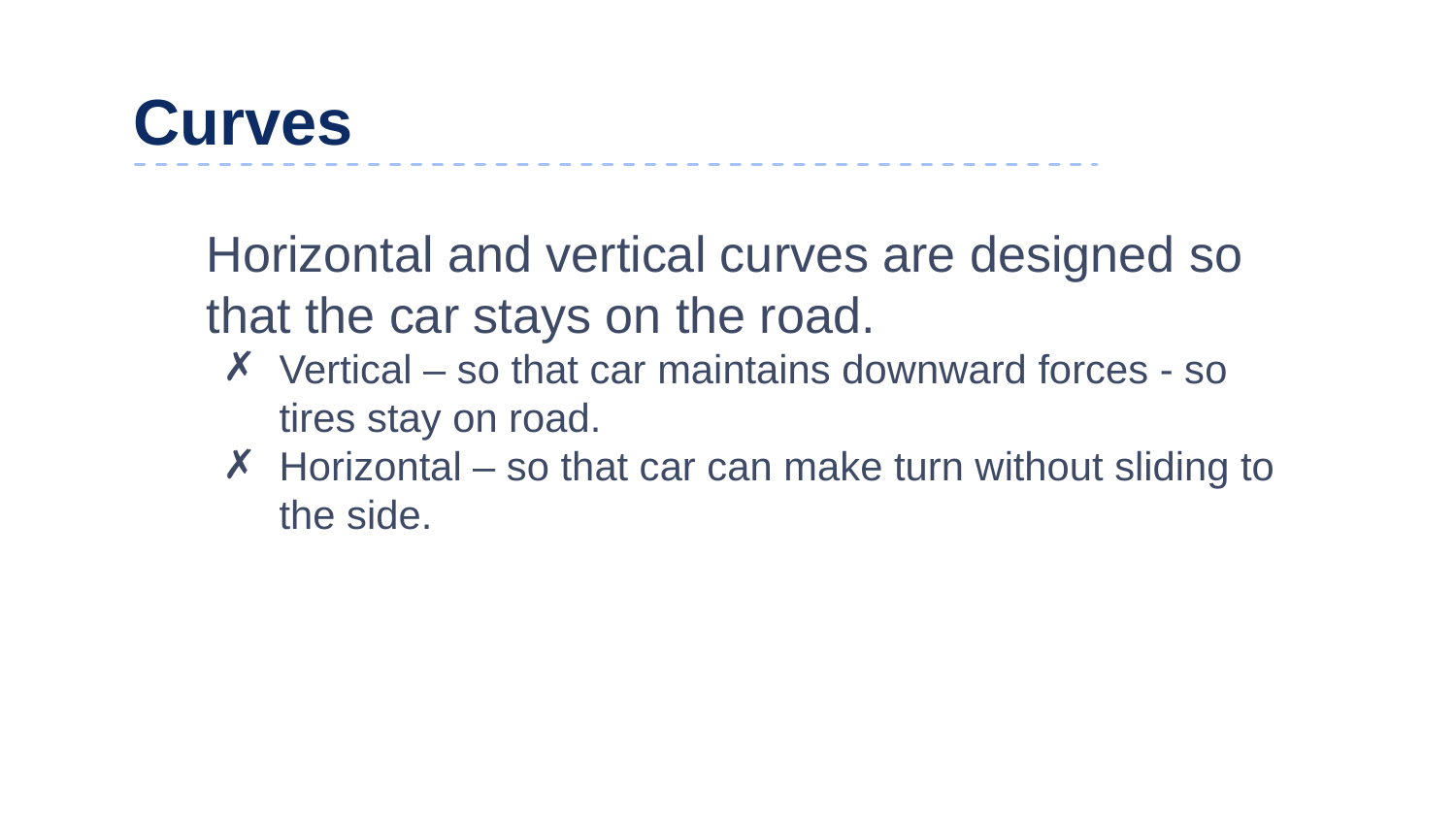

# Curves
Horizontal and vertical curves are designed so that the car stays on the road.
Vertical – so that car maintains downward forces - so tires stay on road.
Horizontal – so that car can make turn without sliding to the side.